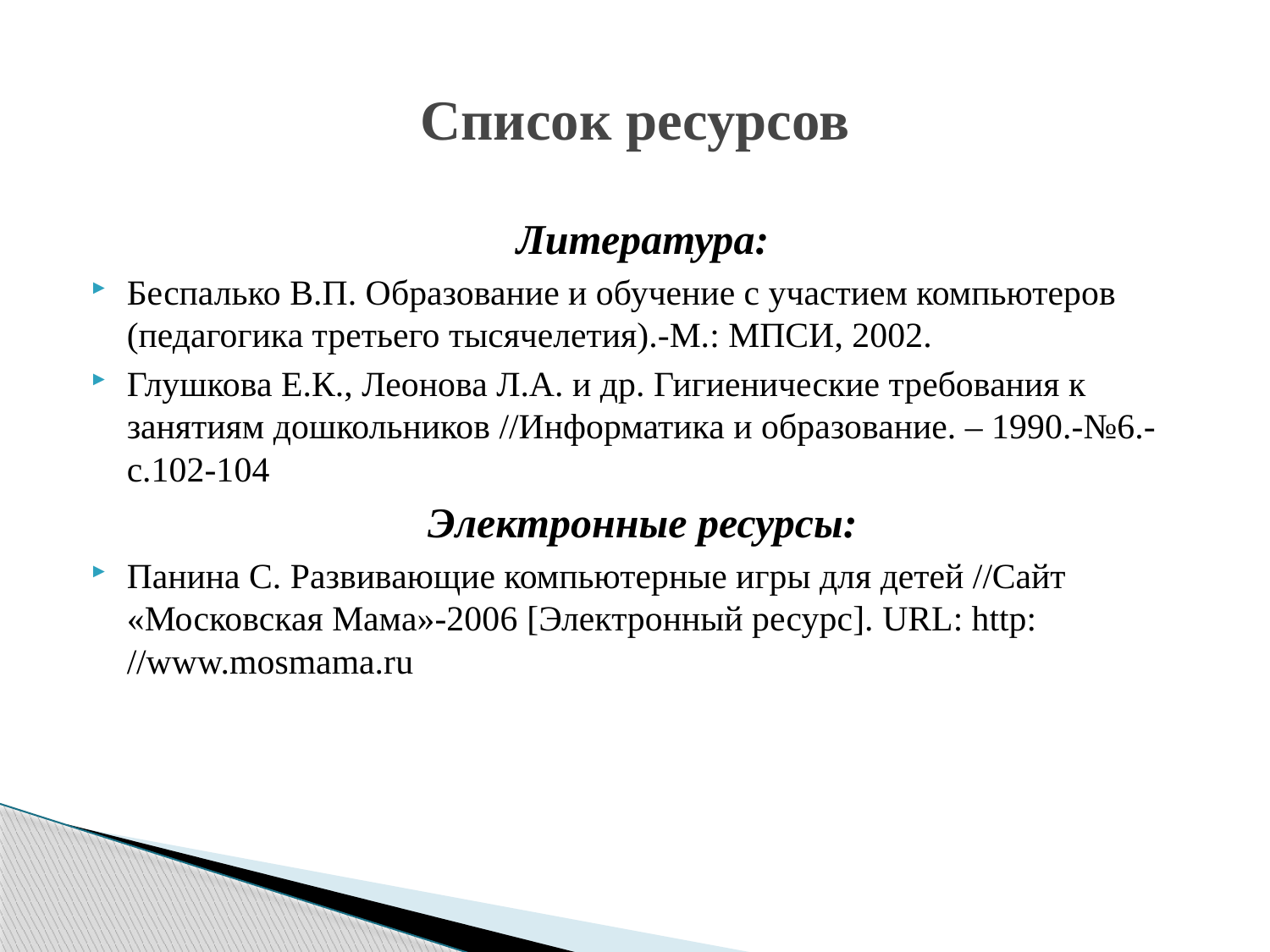

# Список ресурсов
Литература:
Беспалько В.П. Образование и обучение с участием компьютеров (педагогика третьего тысячелетия).-М.: МПСИ, 2002.
Глушкова Е.К., Леонова Л.А. и др. Гигиенические требования к занятиям дошкольников //Информатика и образование. – 1990.-№6.-с.102-104
Электронные ресурсы:
Панина С. Развивающие компьютерные игры для детей //Сайт «Московская Мама»-2006 [Электронный ресурс]. URL: http: //www.mosmama.ru